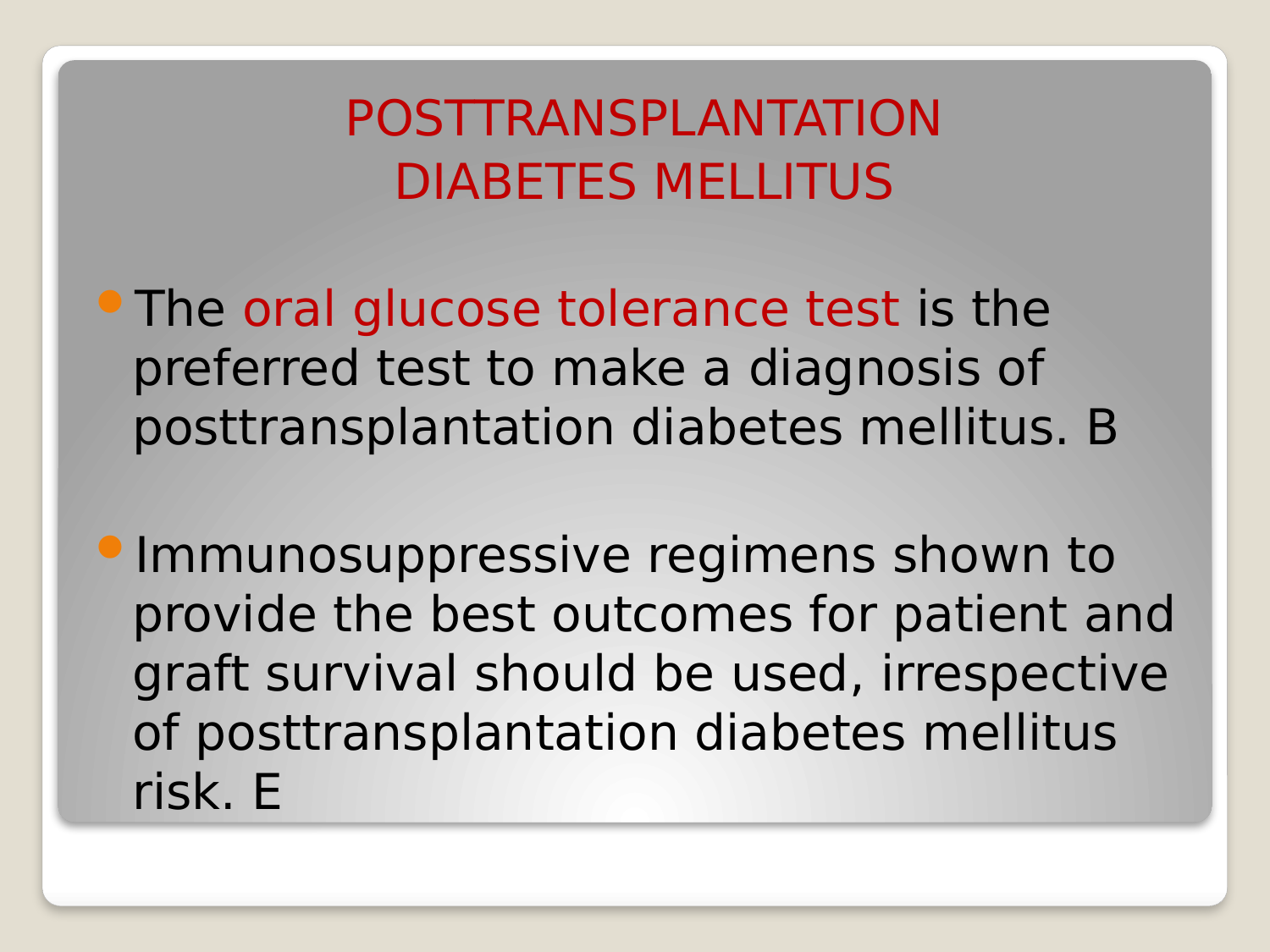

POSTTRANSPLANTATION
DIABETES MELLITUS

The oral glucose tolerance test is the preferred test to make a diagnosis of posttransplantation diabetes mellitus. B

Immunosuppressive regimens shown to provide the best outcomes for patient and graft survival should be used, irrespective of posttransplantation diabetes mellitus risk. E